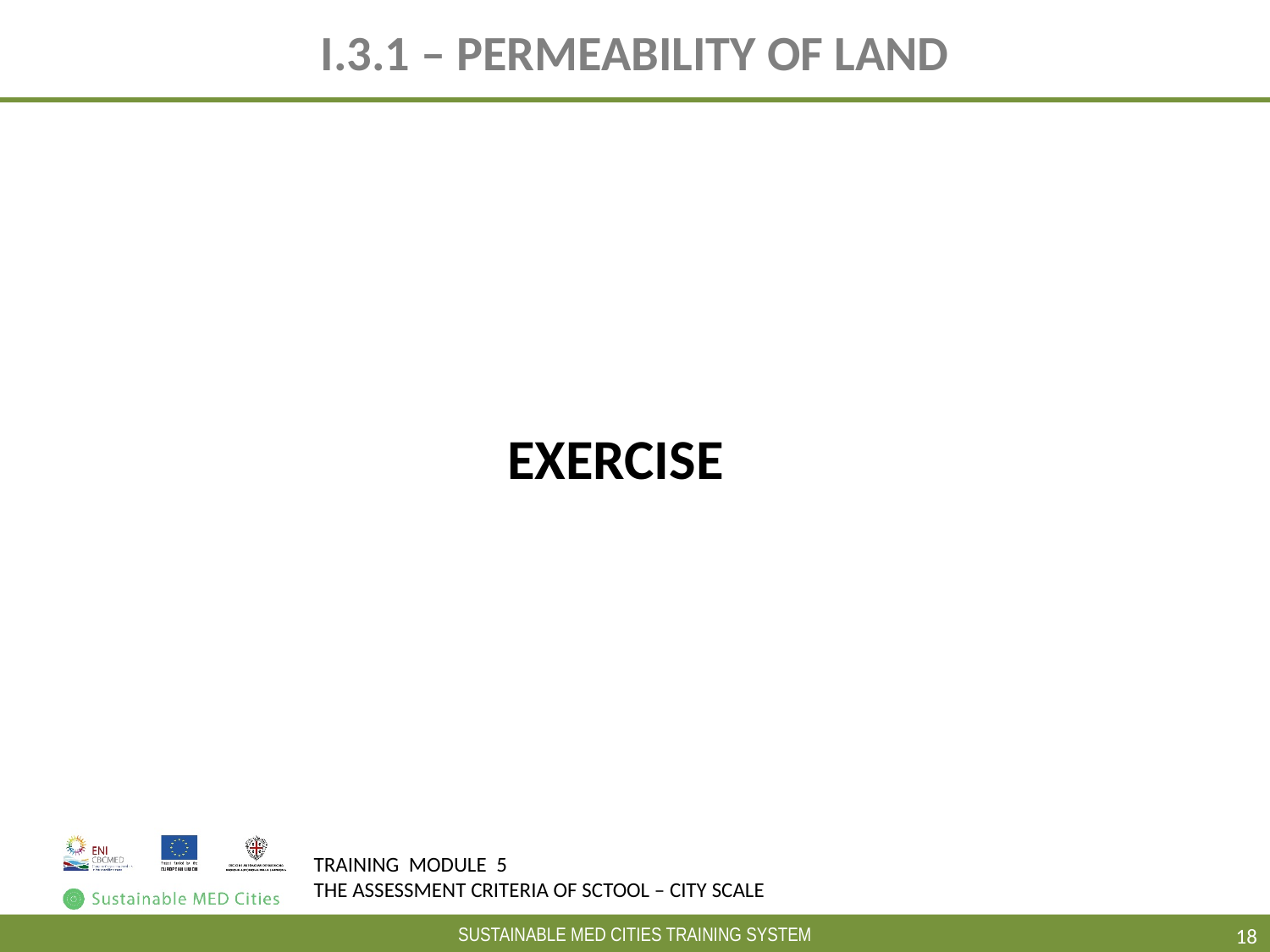

# I.3.1 – PERMEABILITY OF LAND

EXERCISE

18